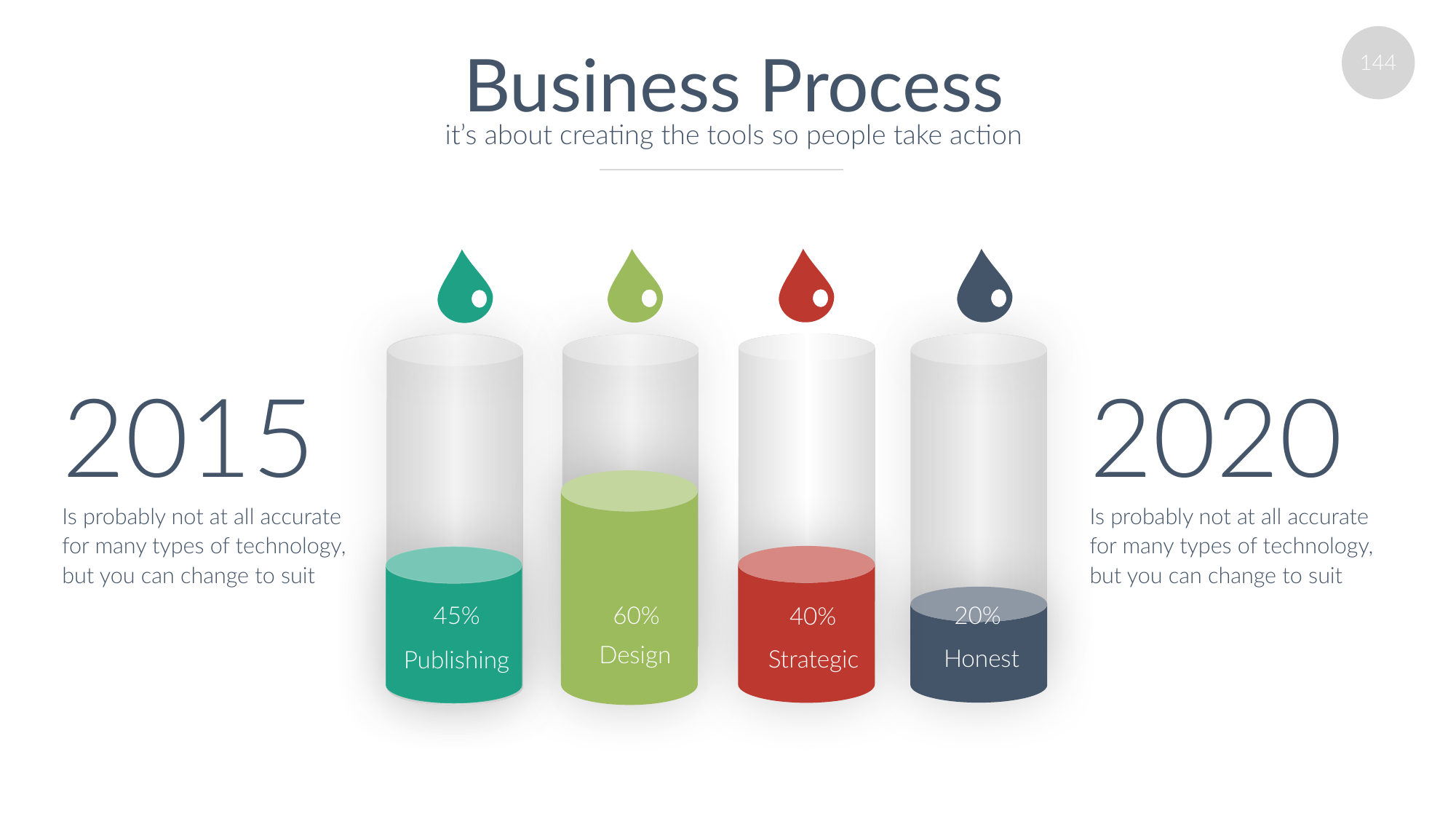

# Business Process
it’s about creating the tools so people take action

2015
Is probably not at all accurate for many types of technology, but you can change to suit
2020
Is probably not at all accurate for many types of technology, but you can change to suit
45%
60%
20%
40%
Design
Honest
Strategic
Publishing